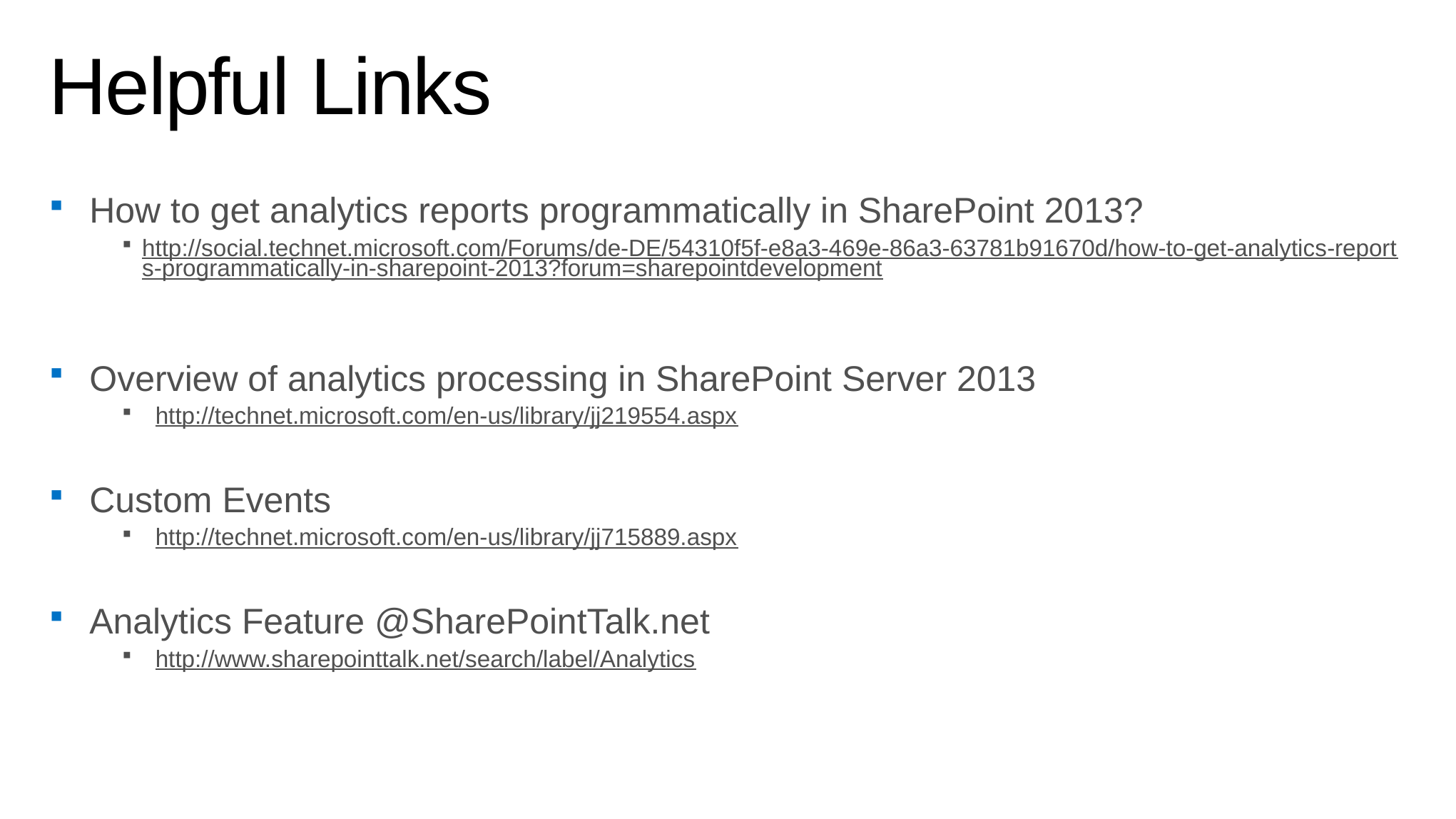

# Helpful Links
How to get analytics reports programmatically in SharePoint 2013?
http://social.technet.microsoft.com/Forums/de-DE/54310f5f-e8a3-469e-86a3-63781b91670d/how-to-get-analytics-reports-programmatically-in-sharepoint-2013?forum=sharepointdevelopment

Overview of analytics processing in SharePoint Server 2013
http://technet.microsoft.com/en-us/library/jj219554.aspx

Custom Events
http://technet.microsoft.com/en-us/library/jj715889.aspx

Analytics Feature @SharePointTalk.net
http://www.sharepointtalk.net/search/label/Analytics